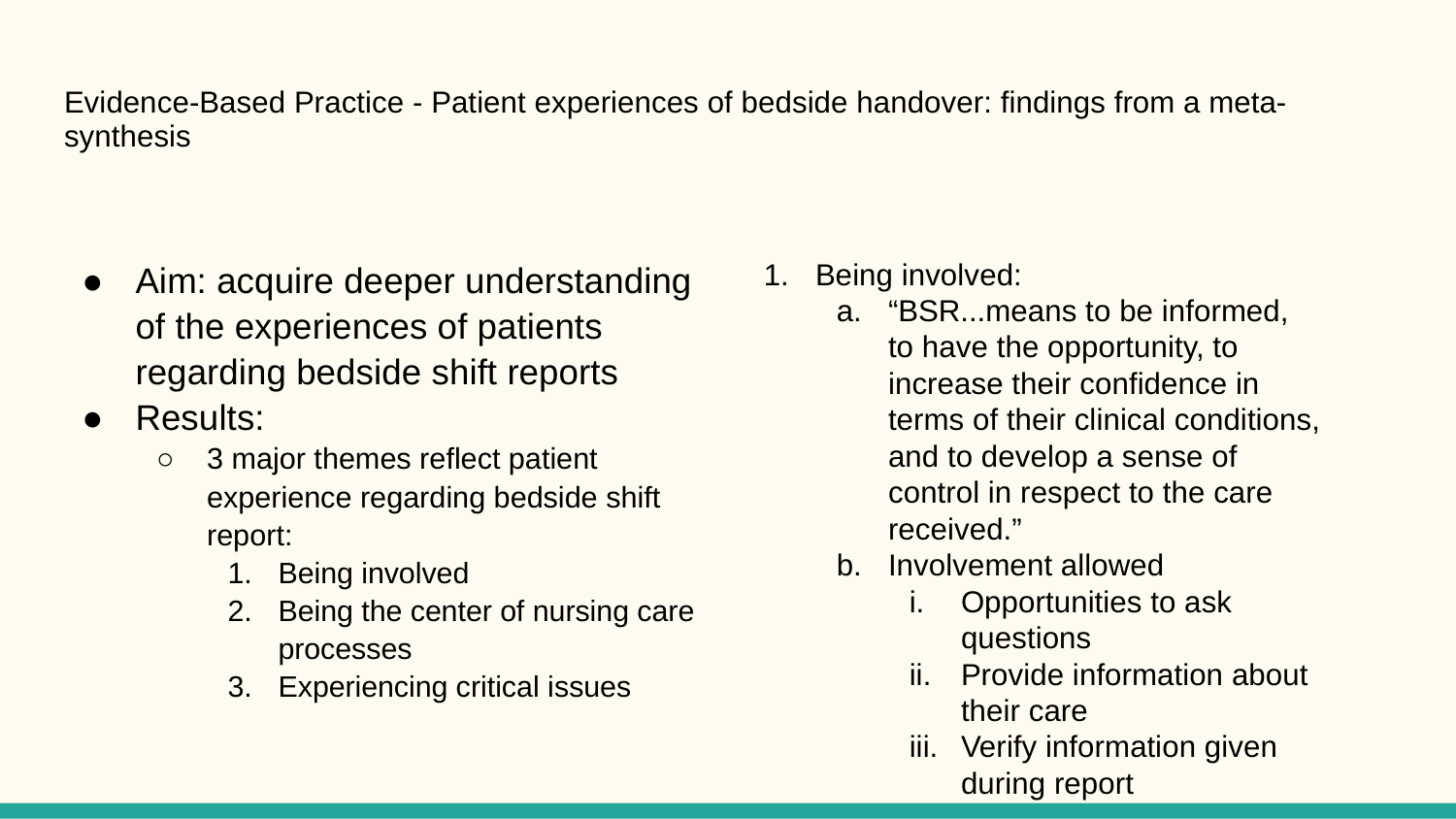

# Evidence-Based Practice - Patient experiences of bedside handover: findings from a meta-synthesis
Aim: acquire deeper understanding of the experiences of patients regarding bedside shift reports
Results:
3 major themes reflect patient experience regarding bedside shift report:
Being involved
Being the center of nursing care processes
Experiencing critical issues
Being involved:
“BSR...means to be informed, to have the opportunity, to increase their confidence in terms of their clinical conditions, and to develop a sense of control in respect to the care received.”
Involvement allowed
Opportunities to ask questions
Provide information about their care
Verify information given during report